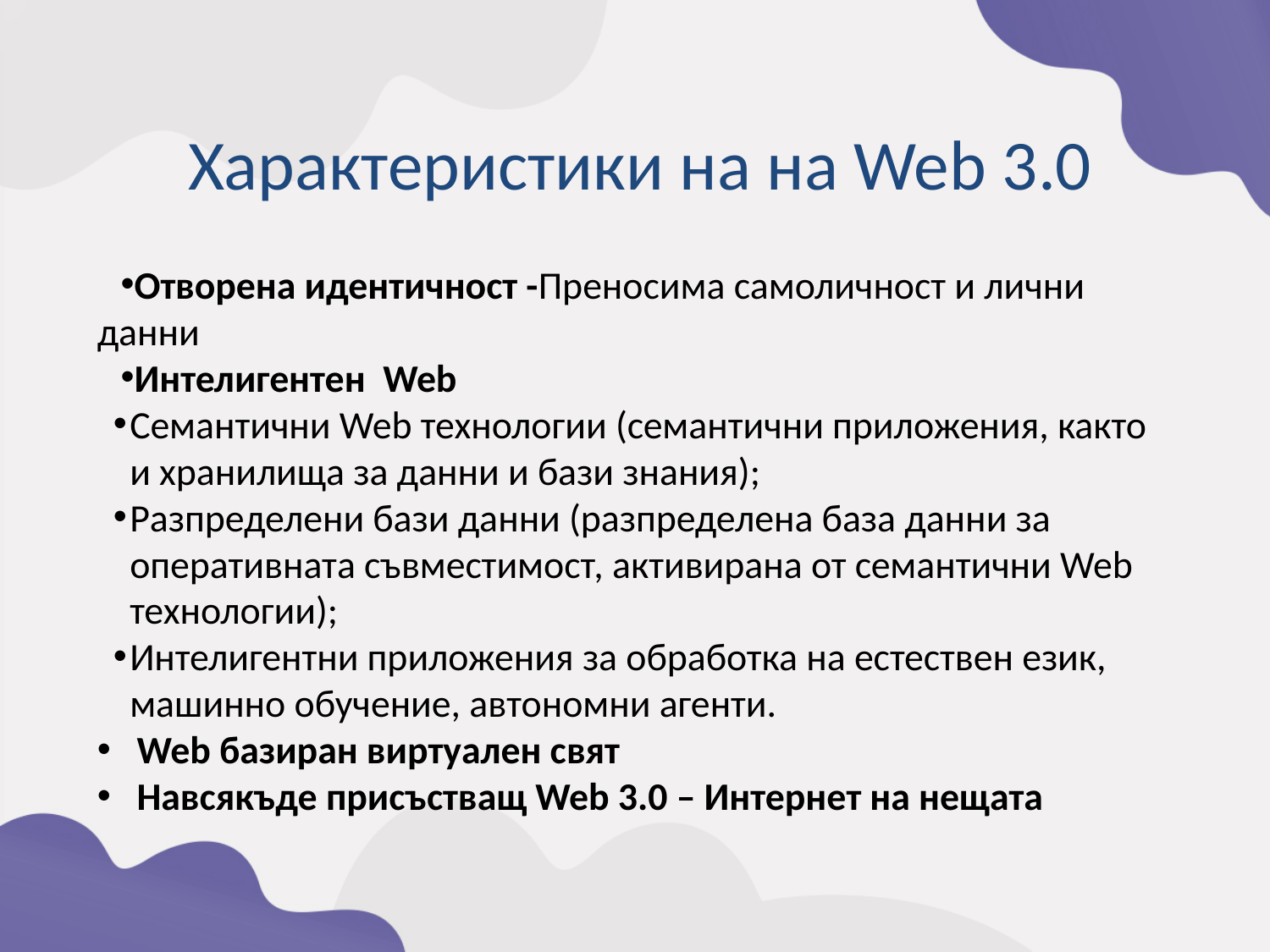

Характеристики на на Web 3.0
Отворена идентичност -Преносима самоличност и лични данни
Интелигентен  Web
Семантични Web технологии (семантични приложения, както и хранилища за данни и бази знания);
Разпределени бази данни (разпределена база данни за оперативната съвместимост, активирана от семантични Web технологии);
Интелигентни приложения за обработка на естествен език, машинно обучение, автономни агенти.
Web базиран виртуален свят
Навсякъде присъстващ Web 3.0 – Интернет на нещата